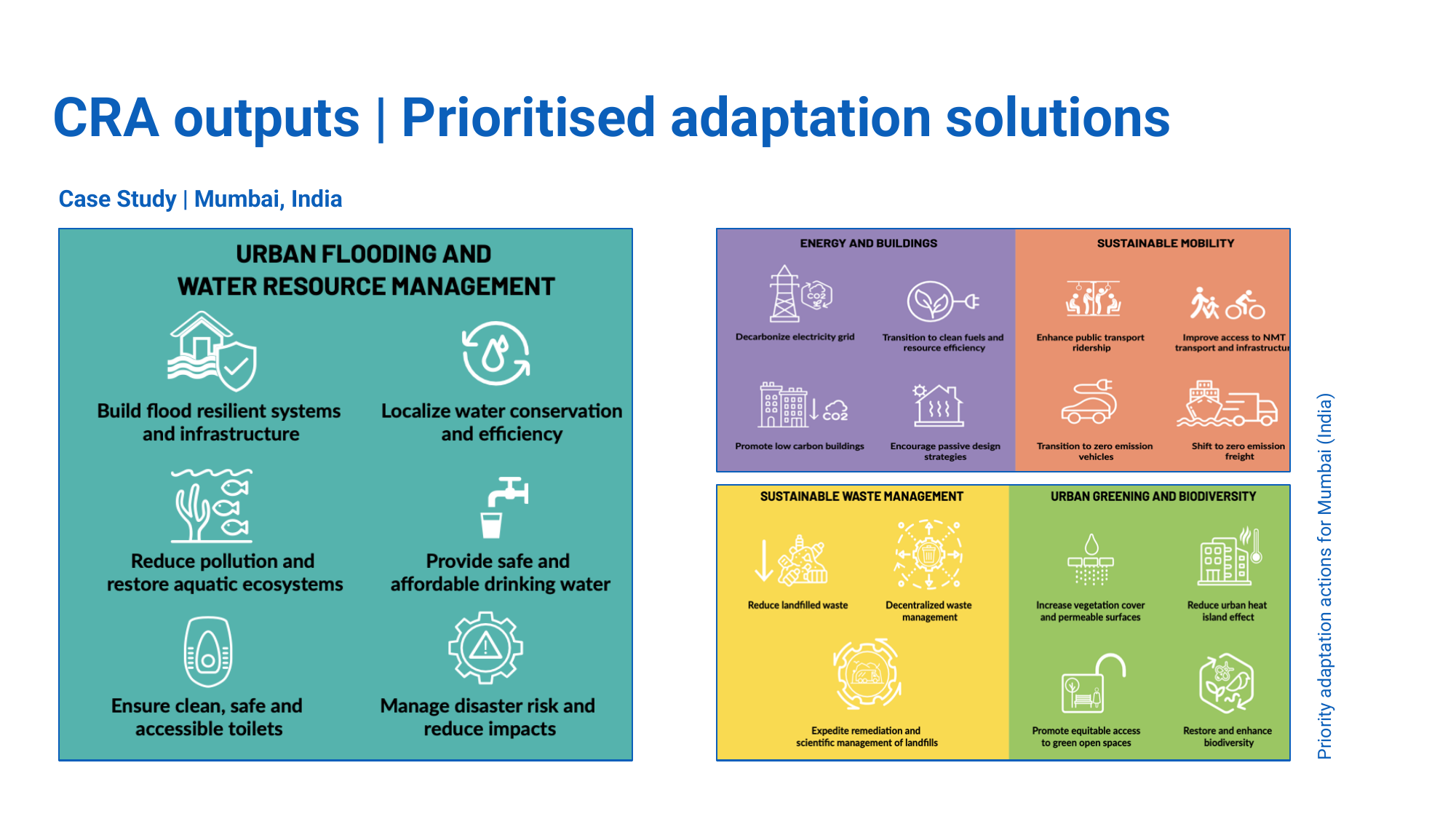

CRA outputs | Prioritised adaptation solutions
Case Study | Mumbai, India

Priority adaptation actions for Mumbai (India)

67